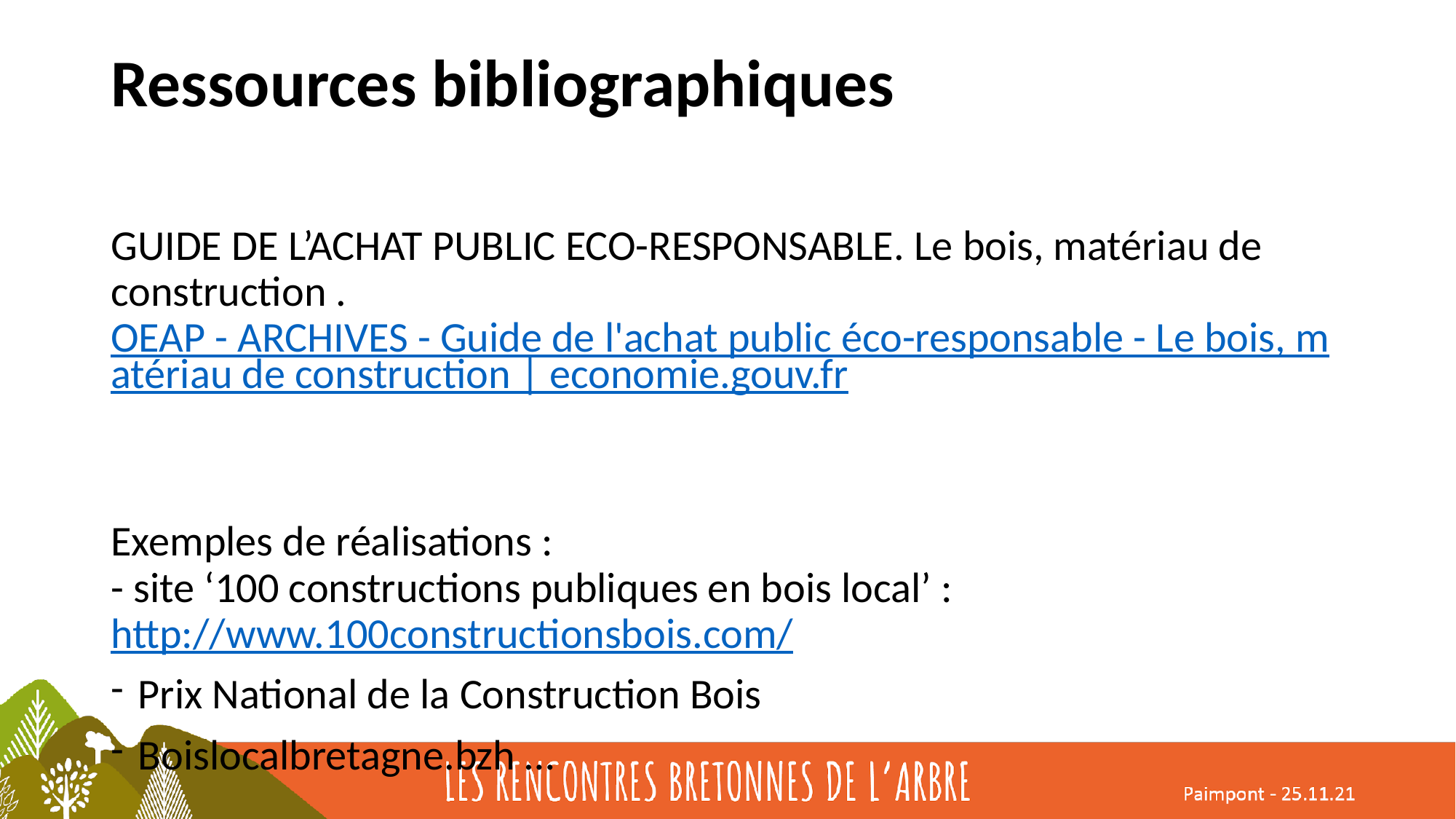

# Ressources bibliographiques
GUIDE DE L’ACHAT PUBLIC ECO-RESPONSABLE. Le bois, matériau de construction . OEAP - ARCHIVES - Guide de l'achat public éco-responsable - Le bois, matériau de construction | economie.gouv.fr

Exemples de réalisations :
- site ‘100 constructions publiques en bois local’ :  http://www.100constructionsbois.com/
Prix National de la Construction Bois
Boislocalbretagne.bzh …